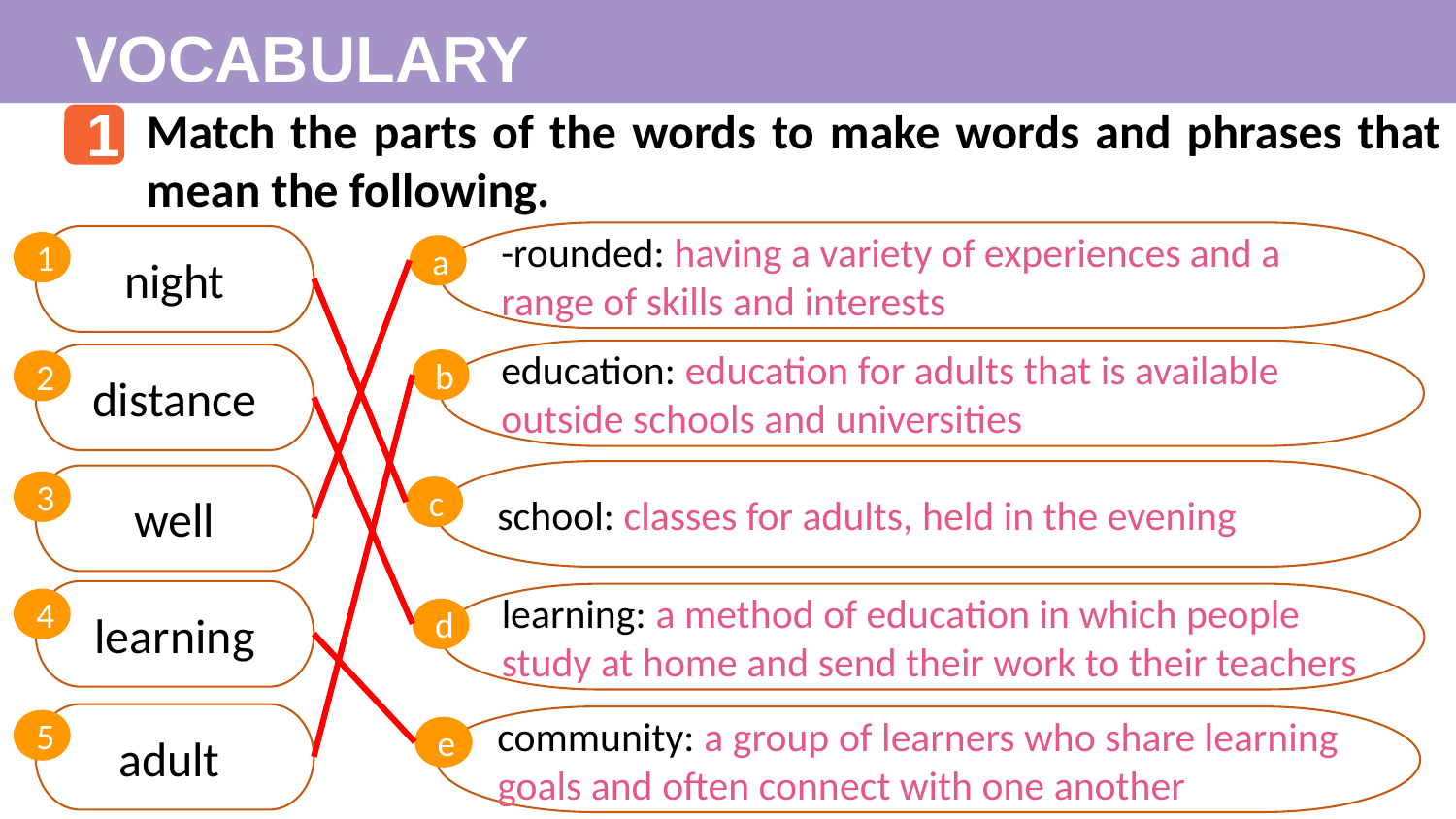

VOCABULARY
1
Match the parts of the words to make words and phrases that mean the following.

-rounded: having a variety of experiences and a range of skills and interests
night
1
a
education: education for adults that is available outside schools and universities
distance
b
2
school: classes for adults, held in the evening
well
3
c
learning
learning: a method of education in which people study at home and send their work to their teachers
4
d
adult
community: a group of learners who share learning goals and often connect with one another
5
e